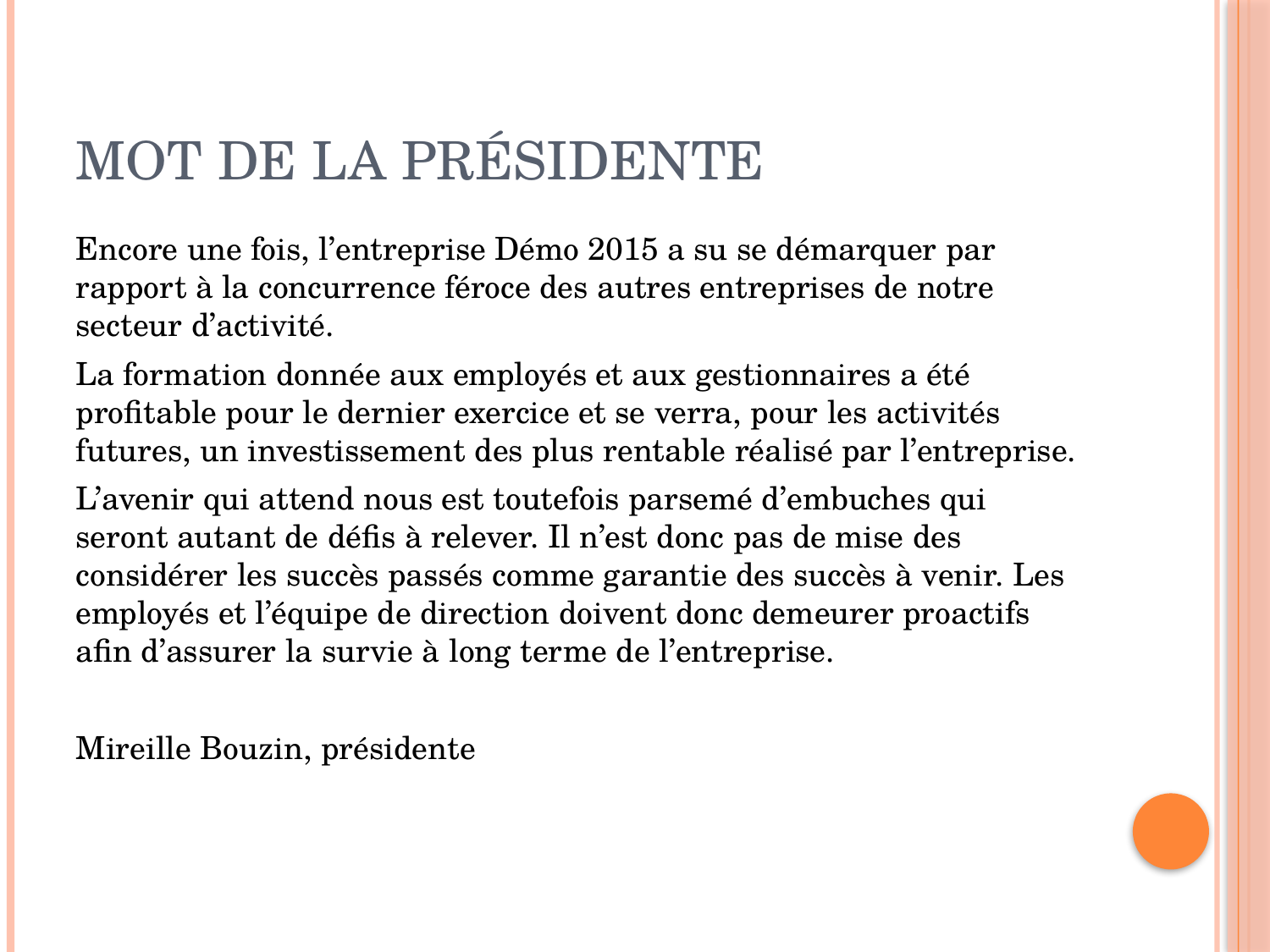

# Mot de la présidente
Encore une fois, l’entreprise Démo 2015 a su se démarquer par rapport à la concurrence féroce des autres entreprises de notre secteur d’activité.
La formation donnée aux employés et aux gestionnaires a été profitable pour le dernier exercice et se verra, pour les activités futures, un investissement des plus rentable réalisé par l’entreprise.
L’avenir qui attend nous est toutefois parsemé d’embuches qui seront autant de défis à relever. Il n’est donc pas de mise des considérer les succès passés comme garantie des succès à venir. Les employés et l’équipe de direction doivent donc demeurer proactifs afin d’assurer la survie à long terme de l’entreprise.

Mireille Bouzin, présidente